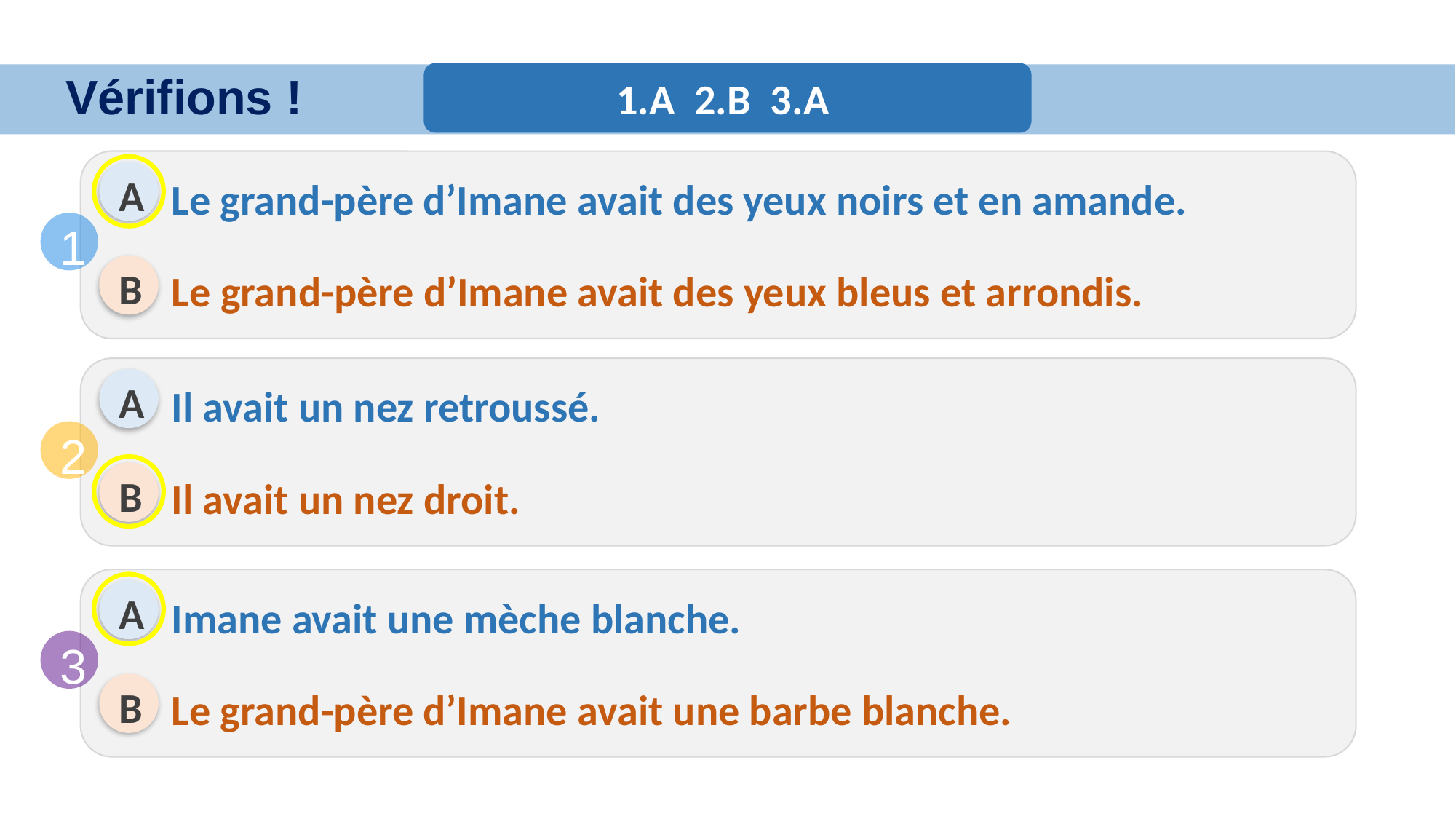

1.A  2.B  3.A
Vérifions !

A
Le grand-père d’Imane avait des yeux noirs et en amande.
1
Le grand-père d’Imane avait des yeux bleus et arrondis.
B

A
Il avait un nez retroussé.
2

Il avait un nez droit.
B

A
Imane avait une mèche blanche.
3
Le grand-père d’Imane avait une barbe blanche.
B